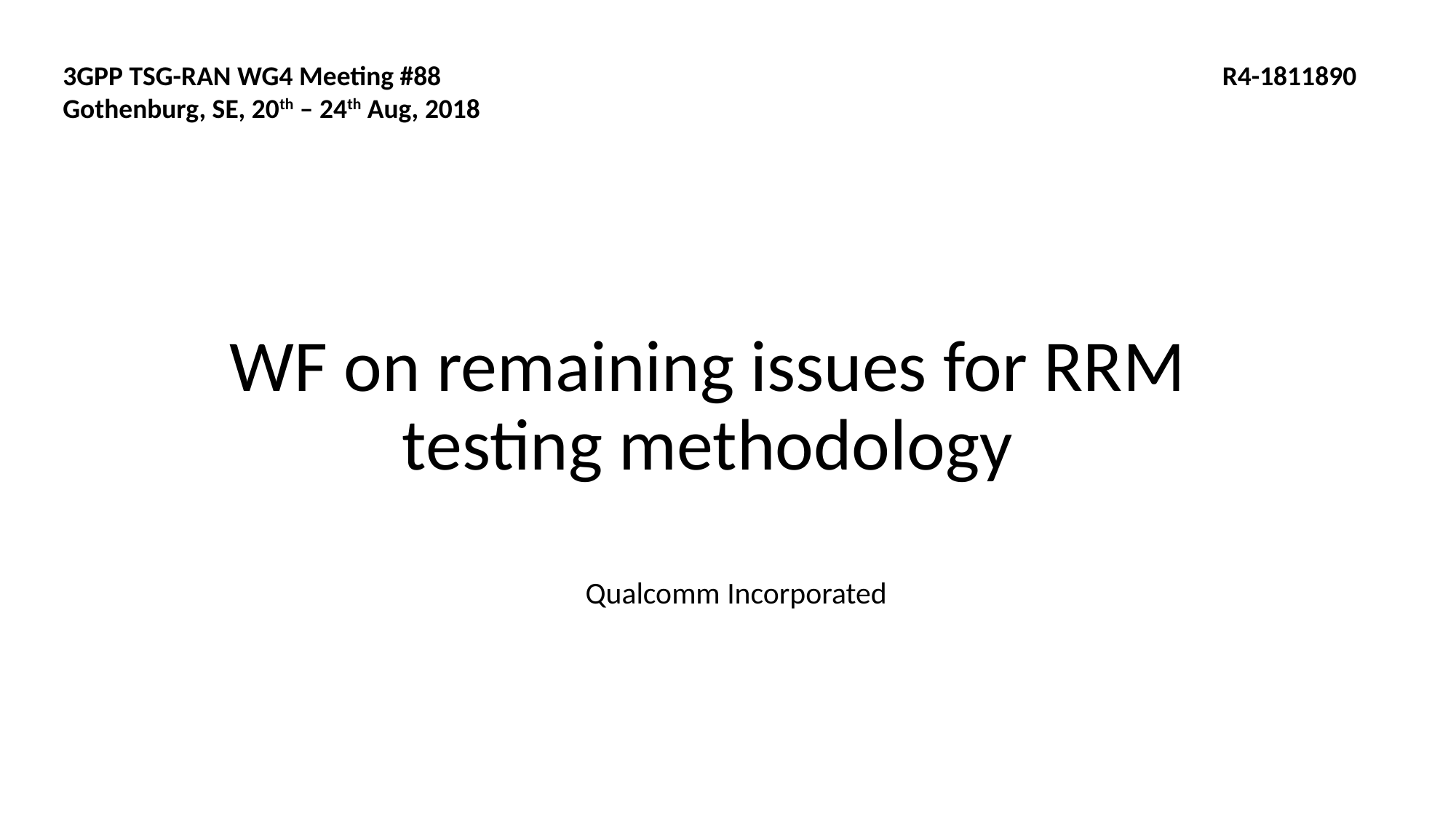

3GPP TSG-RAN WG4 Meeting #88                                    					           R4-1811890
Gothenburg, SE, 20th – 24th Aug, 2018
# WF on remaining issues for RRM testing methodology
Qualcomm Incorporated